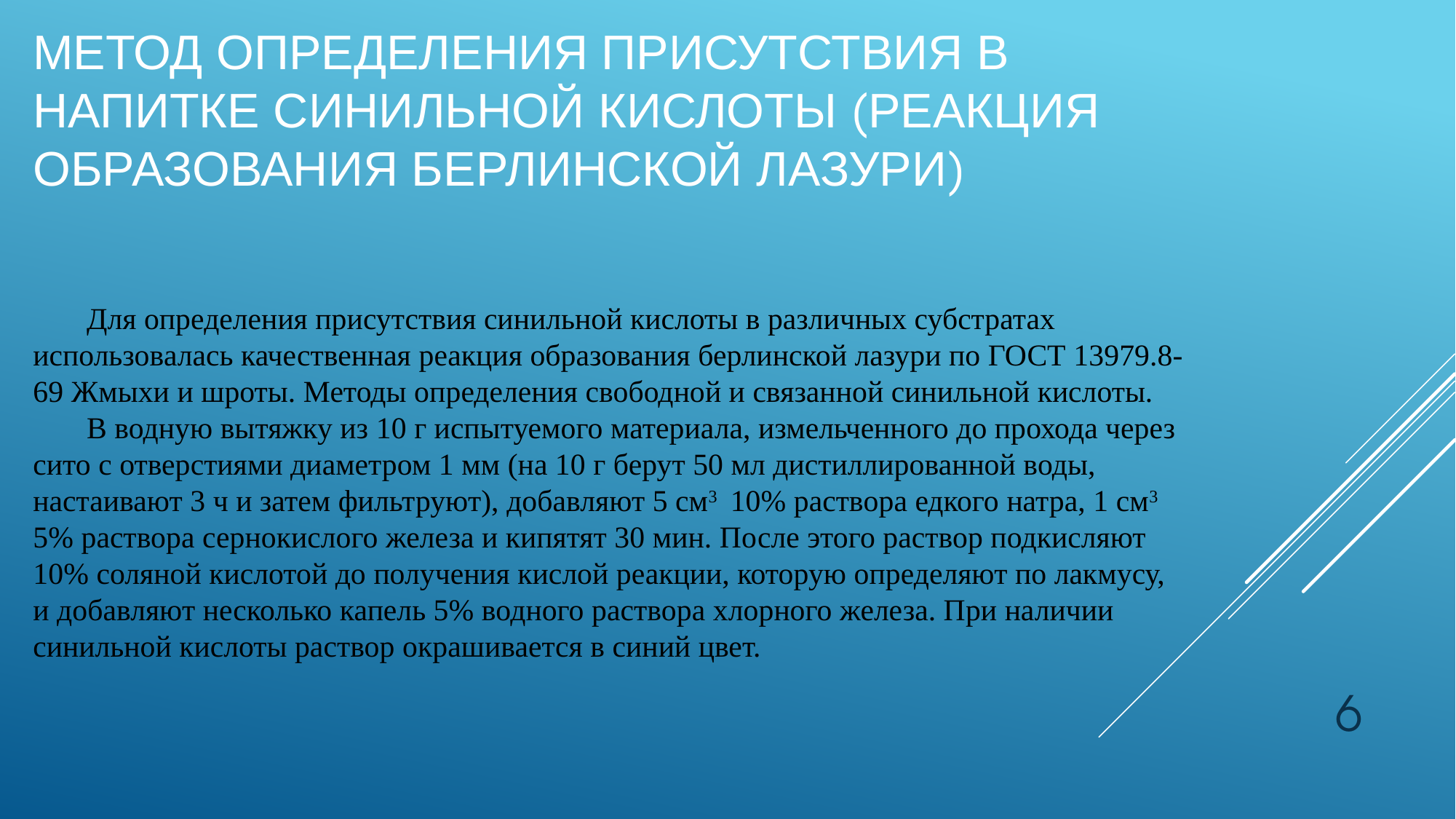

Метод определения присутствия в напитке синильной кислоты (реакция образования берлинской лазури)
Для определения присутствия синильной кислоты в различных субстратах использовалась качественная реакция образования берлинской лазури по ГОСТ 13979.8-69 Жмыхи и шроты. Методы определения свободной и связанной синильной кислоты.
В водную вытяжку из 10 г испытуемого материала, измельченного до прохода через сито с отверстиями диаметром 1 мм (на 10 г берут 50 мл дистиллированной воды, настаивают 3 ч и затем фильтруют), добавляют 5 см3   10% раствора едкого натра, 1 см3 5% раствора сернокислого железа и кипятят 30 мин. После этого раствор подкисляют 10% соляной кислотой до получения кислой реакции, которую определяют по лакмусу, и добавляют несколько капель 5% водного раствора хлорного железа. При наличии синильной кислоты раствор окрашивается в синий цвет.
6